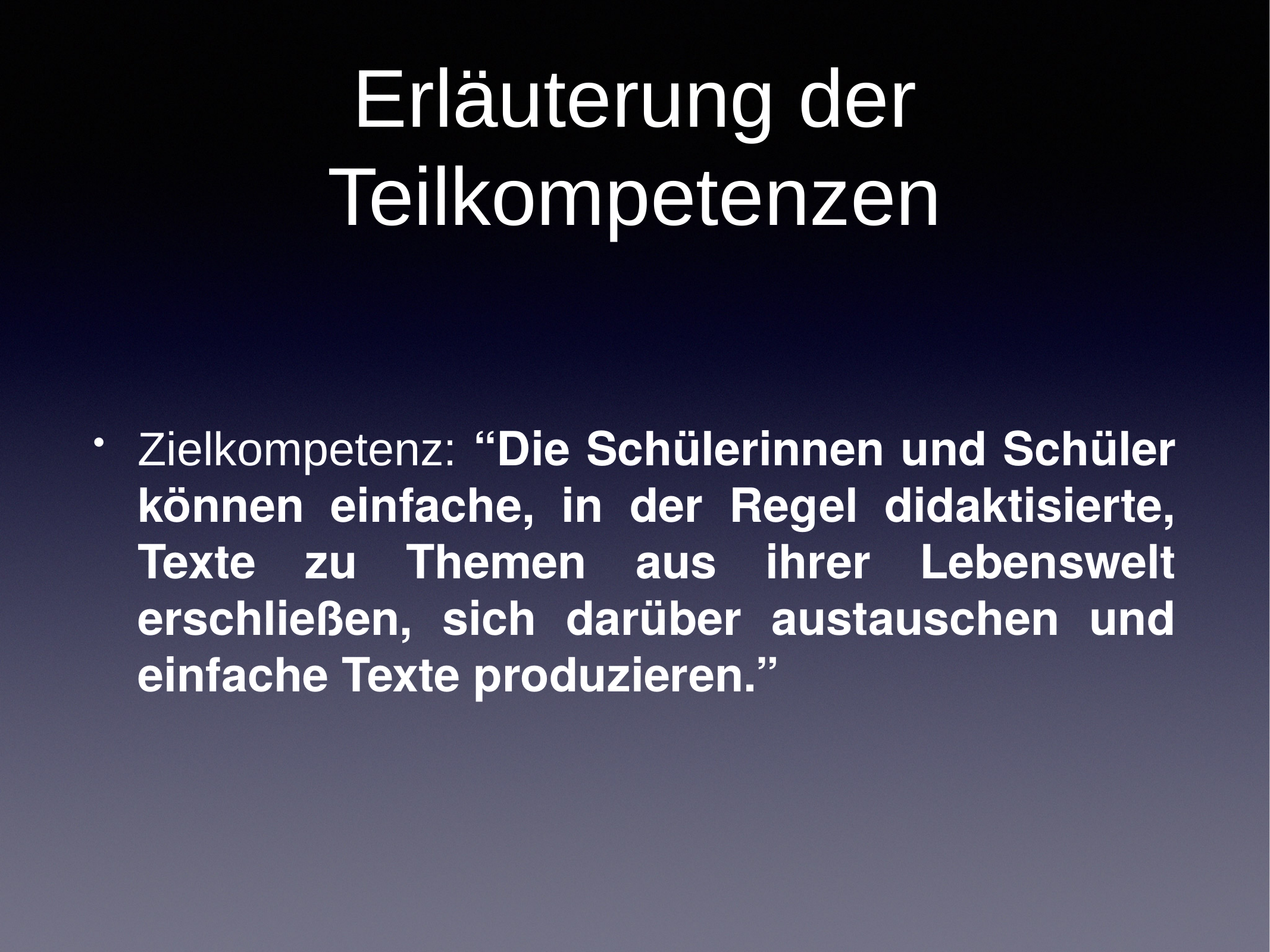

# Erläuterung der Teilkompetenzen
Zielkompetenz: “Die Schülerinnen und Schüler können einfache, in der Regel didaktisierte, Texte zu Themen aus ihrer Lebenswelt erschließen, sich darüber austauschen und einfache Texte produzieren.”